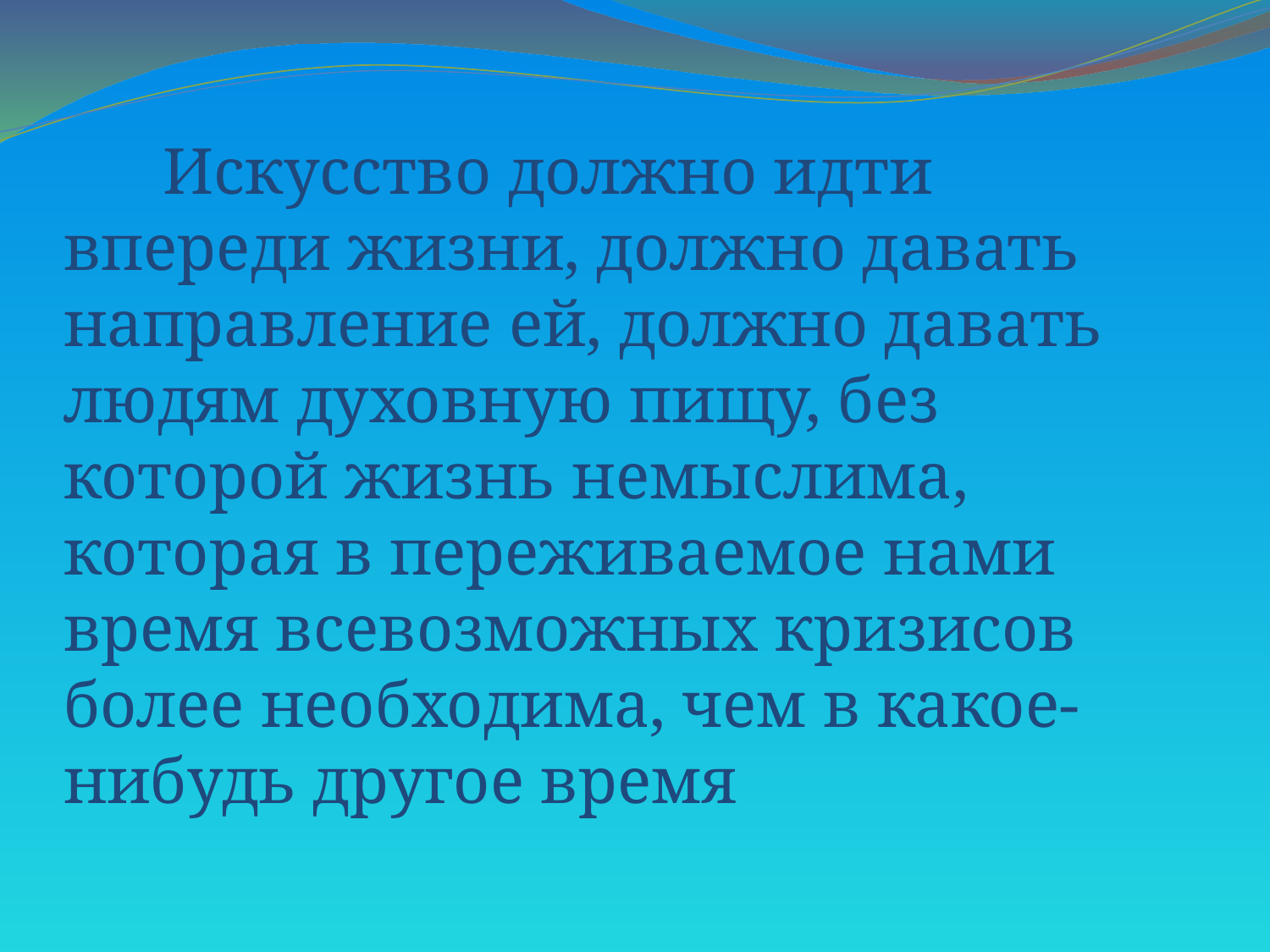

# Искусство должно идти впереди жизни, должно давать направление ей, должно давать людям духовную пищу, без которой жизнь немыслима, которая в переживаемое нами время всевозможных кризисов более необходима, чем в какое-нибудь другое время